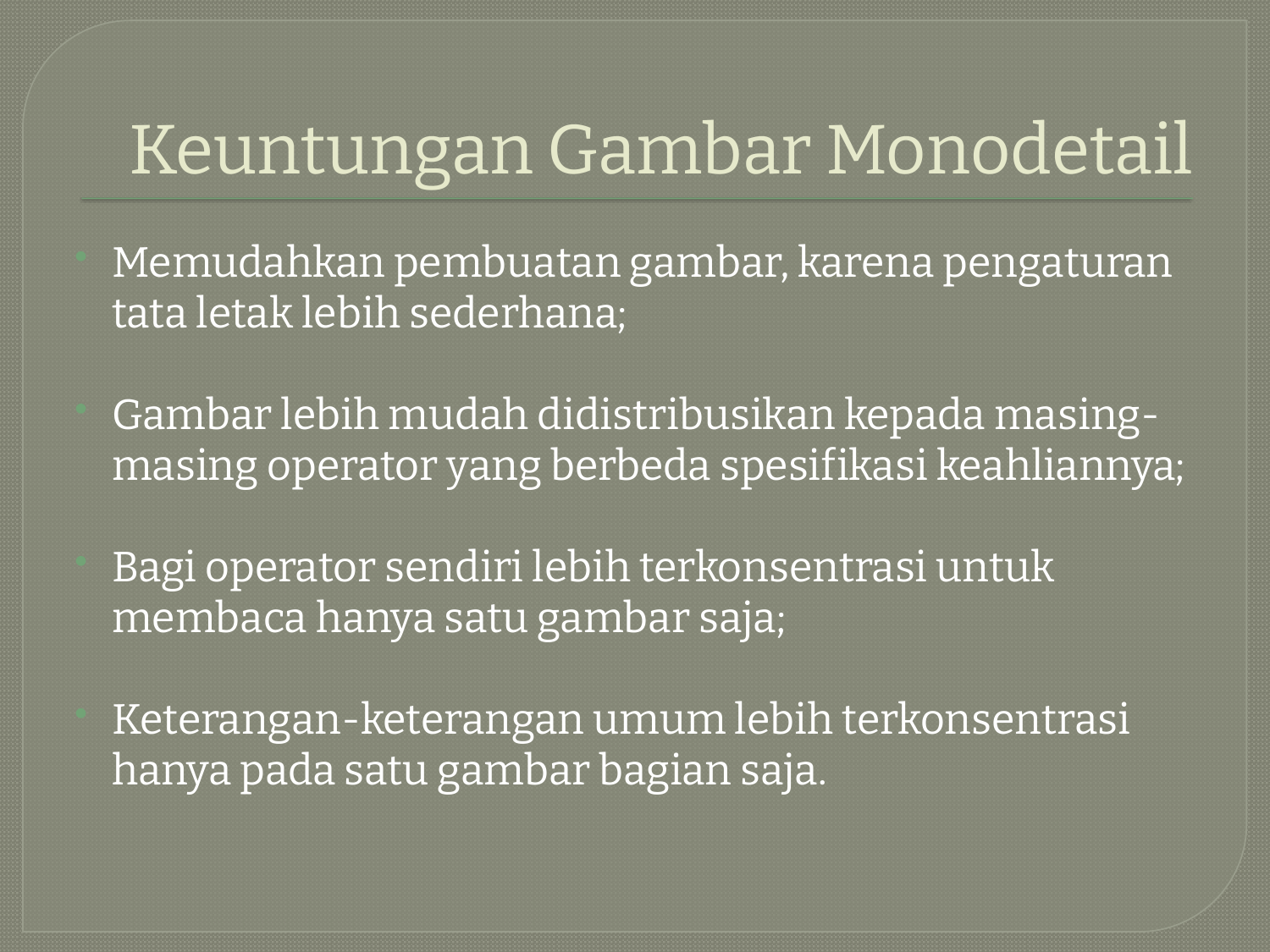

# Keuntungan Gambar Monodetail
Memudahkan pembuatan gambar, karena pengaturan tata letak lebih sederhana;

Gambar lebih mudah didistribusikan kepada masing-masing operator yang berbeda spesifikasi keahliannya;

Bagi operator sendiri lebih terkonsentrasi untuk membaca hanya satu gambar saja;

Keterangan-keterangan umum lebih terkonsentrasi hanya pada satu gambar bagian saja.